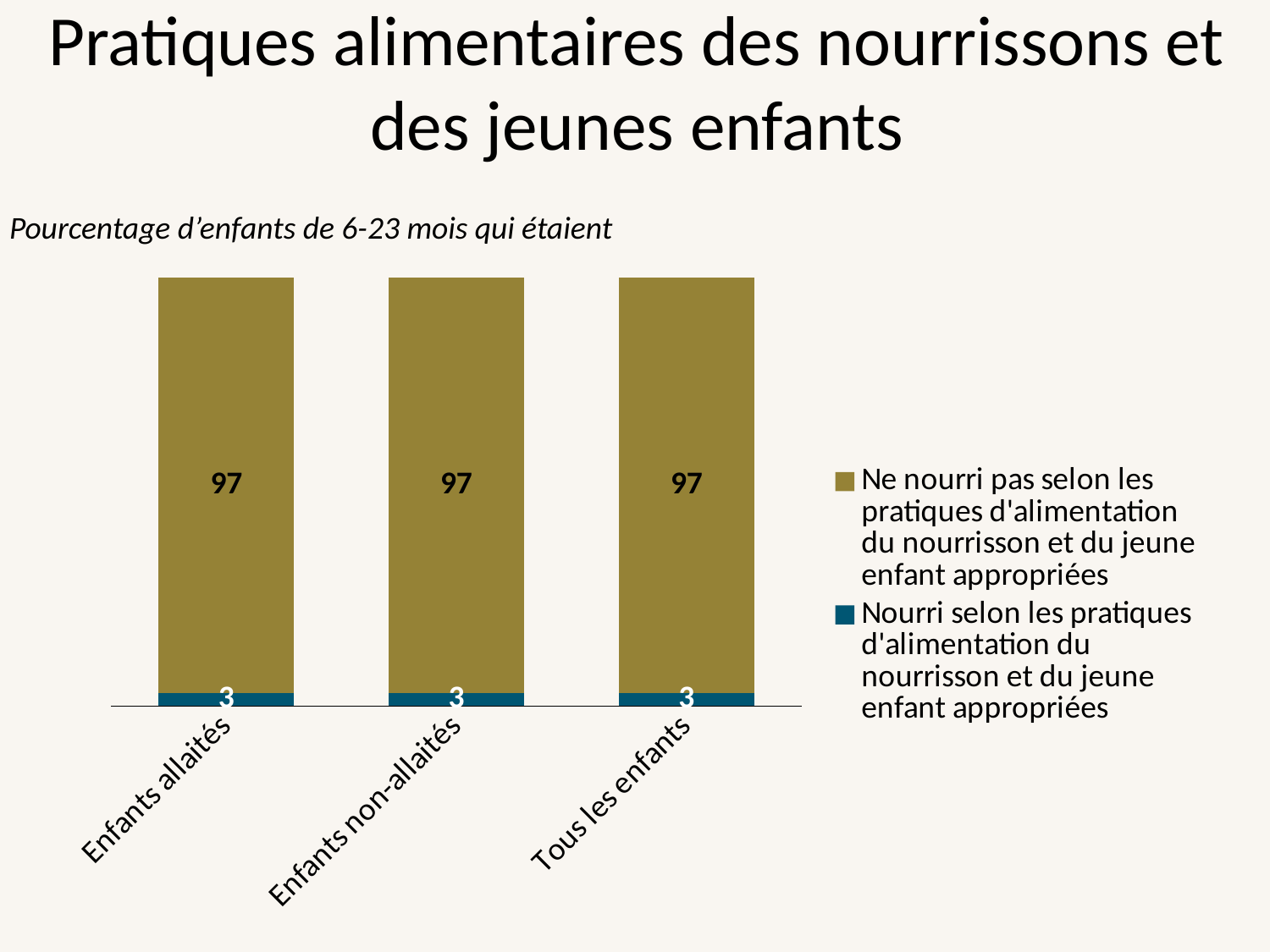

# Pratiques alimentaires des nourrissons et des jeunes enfants
Pourcentage d’enfants de 6-23 mois qui étaient

### Chart

| Category | Nourri selon les pratiques d'alimentation du nourrisson et du jeune enfant appropriées | Ne nourri pas selon les pratiques d'alimentation du nourrisson et du jeune enfant appropriées |
|---|---|---|
| Enfants allaités | 3.0 | 97.0 |
| Enfants non-allaités | 3.0 | 97.0 |
| Tous les enfants | 3.0 | 97.0 |